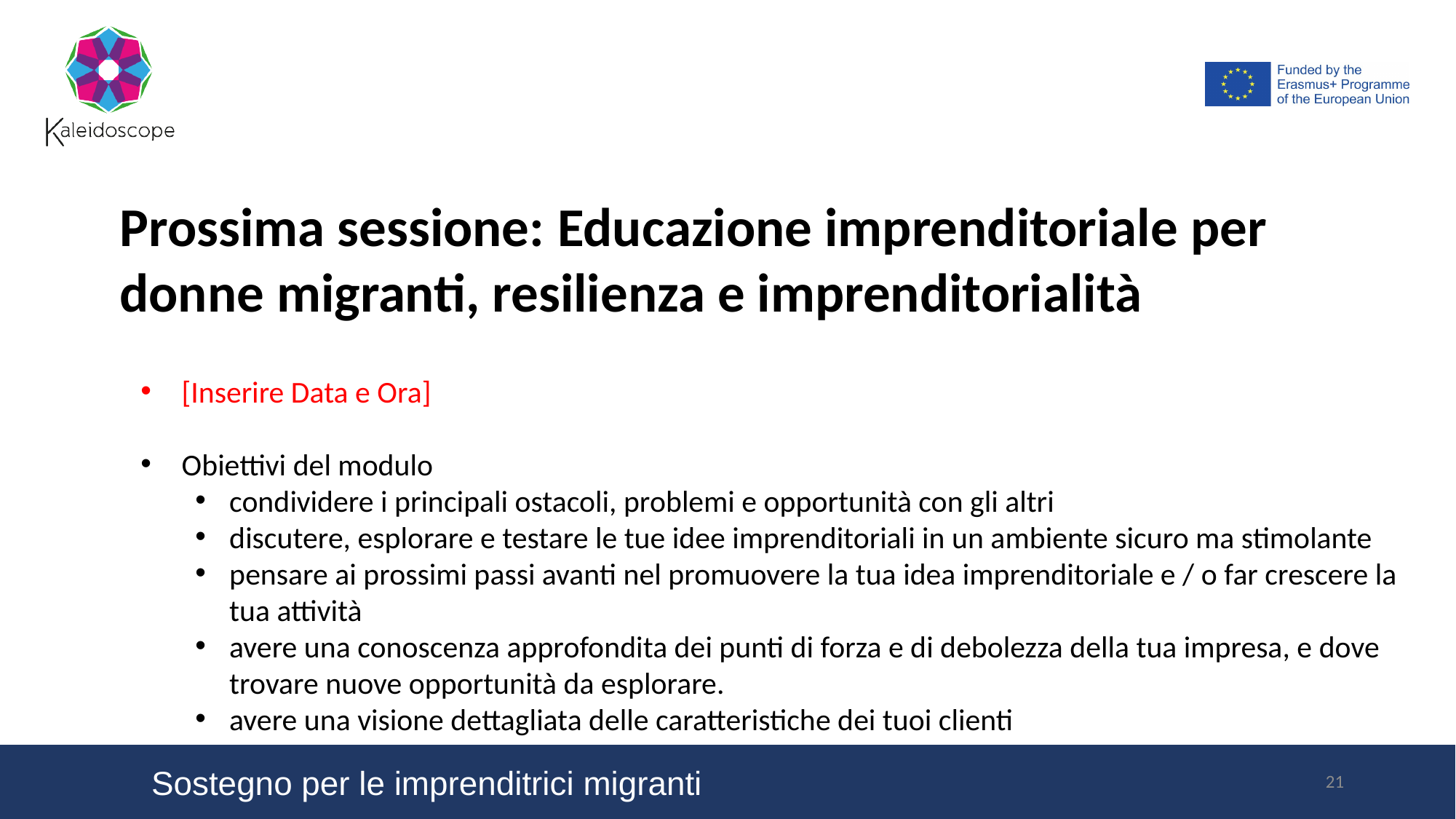

21
Prossima sessione: Educazione imprenditoriale per donne migranti, resilienza e imprenditorialità
[Inserire Data e Ora]

Obiettivi del modulo
condividere i principali ostacoli, problemi e opportunità con gli altri
discutere, esplorare e testare le tue idee imprenditoriali in un ambiente sicuro ma stimolante
pensare ai prossimi passi avanti nel promuovere la tua idea imprenditoriale e / o far crescere la tua attività
avere una conoscenza approfondita dei punti di forza e di debolezza della tua impresa, e dove trovare nuove opportunità da esplorare.
avere una visione dettagliata delle caratteristiche dei tuoi clienti